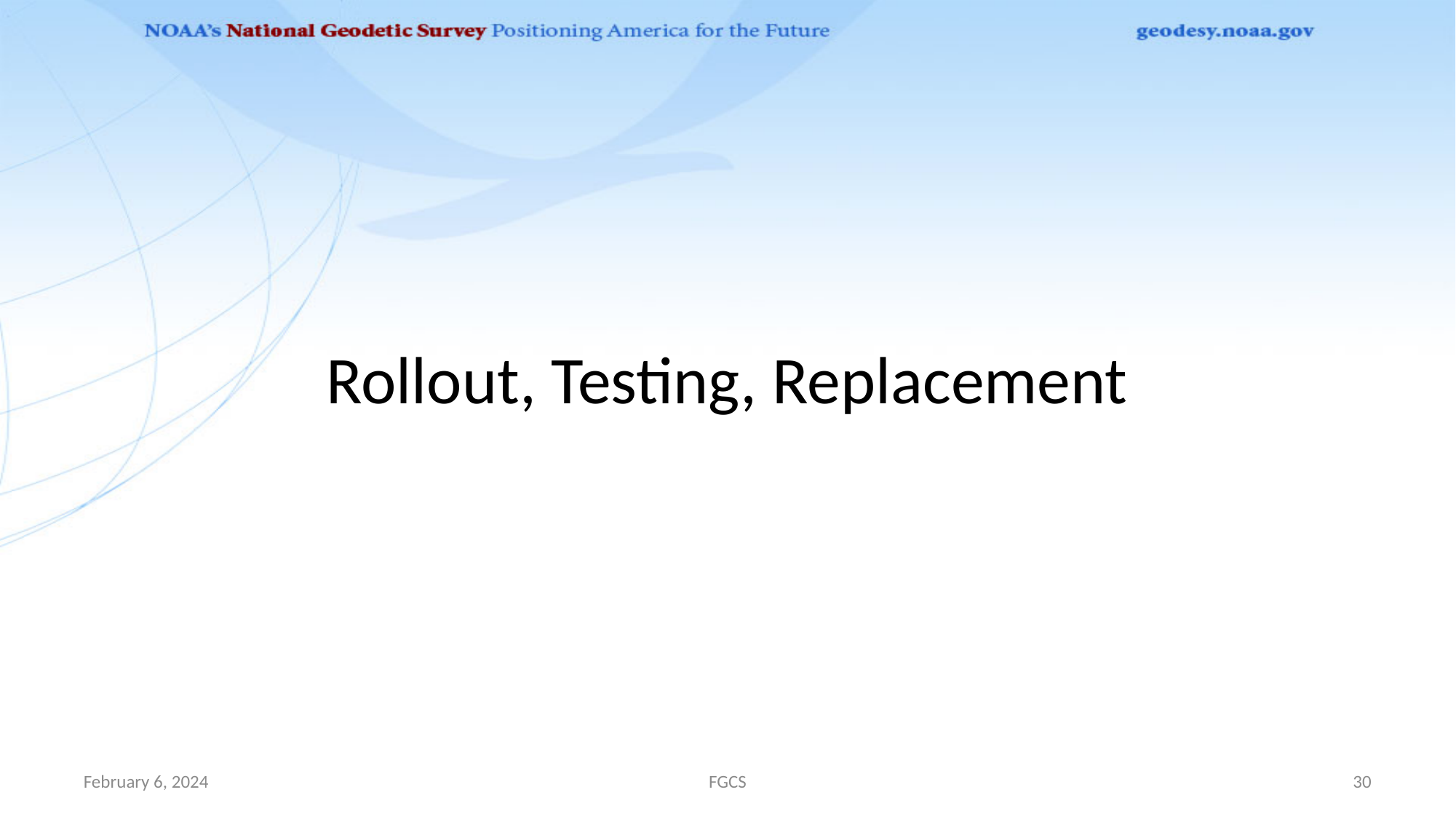

# Rollout, Testing, Replacement
February 6, 2024
FGCS
30